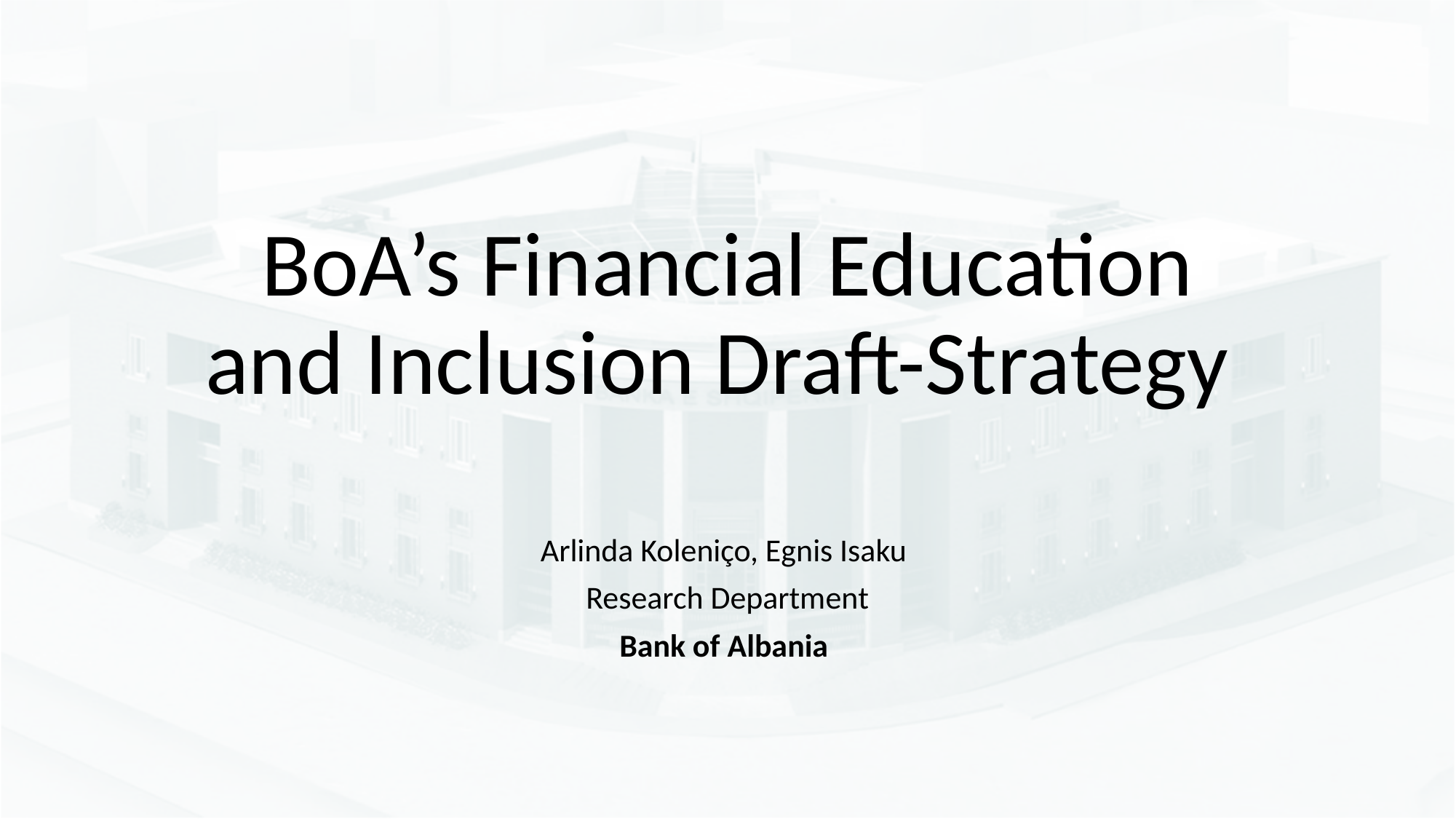

# BoA’s Financial Education and Inclusion Draft-Strategy
Arlinda Koleniço, Egnis Isaku
Research Department
Bank of Albania